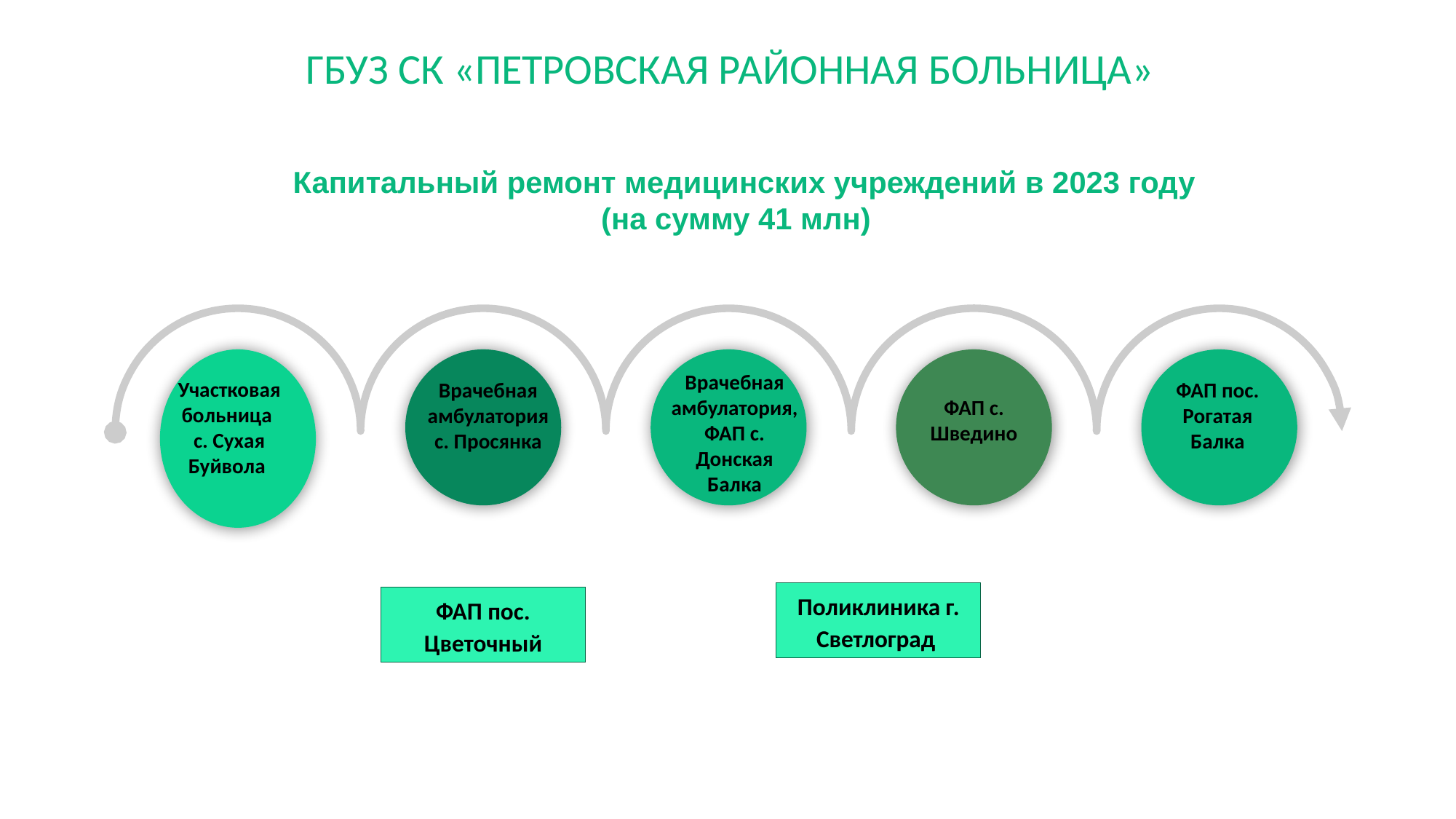

ГБУЗ СК «ПЕТРОВСКАЯ РАЙОННАЯ БОЛЬНИЦА»
Капитальный ремонт медицинских учреждений в 2023 году
(на сумму 41 млн)

Врачебная амбулатория, ФАП с. Донская Балка

ФАП с. Шведино
Участковая больница
с. Сухая Буйвола
Врачебная амбулатория с. Просянка
ФАП пос. Рогатая Балка
Поликлиника г. Светлоград
ФАП пос. Цветочный